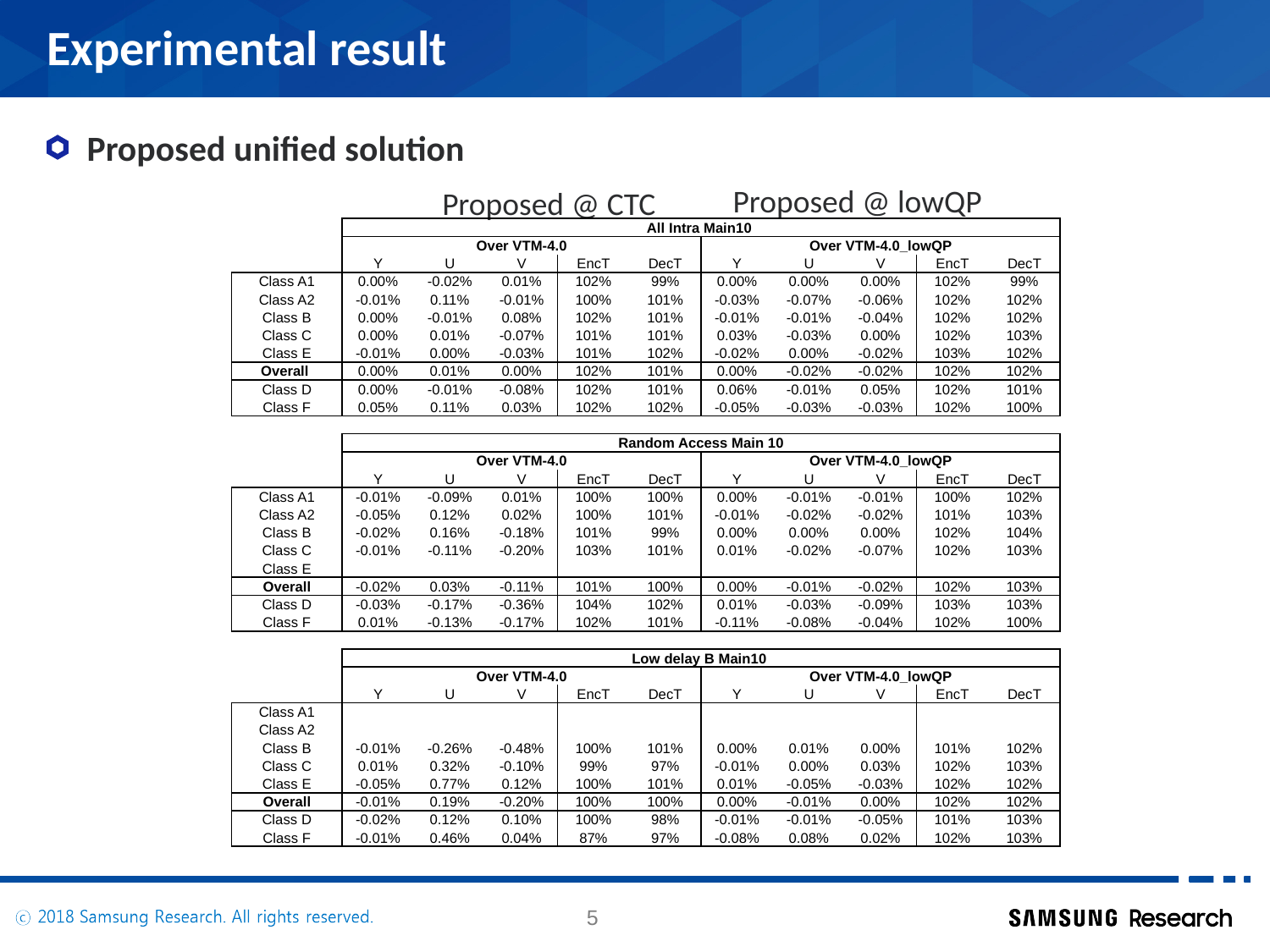

# Experimental result
Proposed unified solution
Proposed @ lowQP
Proposed @ CTC
|  | All Intra Main10 |  |  |  |  |  |  |  |  |  |
| --- | --- | --- | --- | --- | --- | --- | --- | --- | --- | --- |
|  | Over VTM-4.0 |  |  |  |  | Over VTM-4.0\_lowQP |  |  |  |  |
|  | Y | U | V | EncT | DecT | Y | U | V | EncT | DecT |
| Class A1 | 0.00% | -0.02% | 0.01% | 102% | 99% | 0.00% | 0.00% | 0.00% | 102% | 99% |
| Class A2 | -0.01% | 0.11% | -0.01% | 100% | 101% | -0.03% | -0.07% | -0.06% | 102% | 102% |
| Class B | 0.00% | -0.01% | 0.08% | 102% | 101% | -0.01% | -0.01% | -0.04% | 102% | 102% |
| Class C | 0.00% | 0.01% | -0.07% | 101% | 101% | 0.03% | -0.03% | 0.00% | 102% | 103% |
| Class E | -0.01% | 0.00% | -0.03% | 101% | 102% | -0.02% | 0.00% | -0.02% | 103% | 102% |
| Overall | 0.00% | 0.01% | 0.00% | 102% | 101% | 0.00% | -0.02% | -0.02% | 102% | 102% |
| Class D | 0.00% | -0.01% | -0.08% | 102% | 101% | 0.06% | -0.01% | 0.05% | 102% | 101% |
| Class F | 0.05% | 0.11% | 0.03% | 102% | 102% | -0.05% | -0.03% | -0.03% | 102% | 100% |
|  |  |  |  |  |  |  |  |  |  |  |
|  | Random Access Main 10 |  |  |  |  |  |  |  |  |  |
|  | Over VTM-4.0 |  |  |  |  | Over VTM-4.0\_lowQP |  |  |  |  |
|  | Y | U | V | EncT | DecT | Y | U | V | EncT | DecT |
| Class A1 | -0.01% | -0.09% | 0.01% | 100% | 100% | 0.00% | -0.01% | -0.01% | 100% | 102% |
| Class A2 | -0.05% | 0.12% | 0.02% | 100% | 101% | -0.01% | -0.02% | -0.02% | 101% | 103% |
| Class B | -0.02% | 0.16% | -0.18% | 101% | 99% | 0.00% | 0.00% | 0.00% | 102% | 104% |
| Class C | -0.01% | -0.11% | -0.20% | 103% | 101% | 0.01% | -0.02% | -0.07% | 102% | 103% |
| Class E |  |  |  |  |  |  |  |  |  |  |
| Overall | -0.02% | 0.03% | -0.11% | 101% | 100% | 0.00% | -0.01% | -0.02% | 102% | 103% |
| Class D | -0.03% | -0.17% | -0.36% | 104% | 102% | 0.01% | -0.03% | -0.09% | 103% | 103% |
| Class F | 0.01% | -0.13% | -0.17% | 102% | 101% | -0.11% | -0.08% | -0.04% | 102% | 100% |
|  |  |  |  |  |  |  |  |  |  |  |
|  | Low delay B Main10 |  |  |  |  |  |  |  |  |  |
|  | Over VTM-4.0 |  |  |  |  | Over VTM-4.0\_lowQP |  |  |  |  |
|  | Y | U | V | EncT | DecT | Y | U | V | EncT | DecT |
| Class A1 |  |  |  |  |  |  |  |  |  |  |
| Class A2 |  |  |  |  |  |  |  |  |  |  |
| Class B | -0.01% | -0.26% | -0.48% | 100% | 101% | 0.00% | 0.01% | 0.00% | 101% | 102% |
| Class C | 0.01% | 0.32% | -0.10% | 99% | 97% | -0.01% | 0.00% | 0.03% | 102% | 103% |
| Class E | -0.05% | 0.77% | 0.12% | 100% | 101% | 0.01% | -0.05% | -0.03% | 102% | 102% |
| Overall | -0.01% | 0.19% | -0.20% | 100% | 100% | 0.00% | -0.01% | 0.00% | 102% | 102% |
| Class D | -0.02% | 0.12% | 0.10% | 100% | 98% | -0.01% | -0.01% | -0.05% | 101% | 103% |
| Class F | -0.01% | 0.46% | 0.04% | 87% | 97% | -0.08% | 0.08% | 0.02% | 102% | 103% |